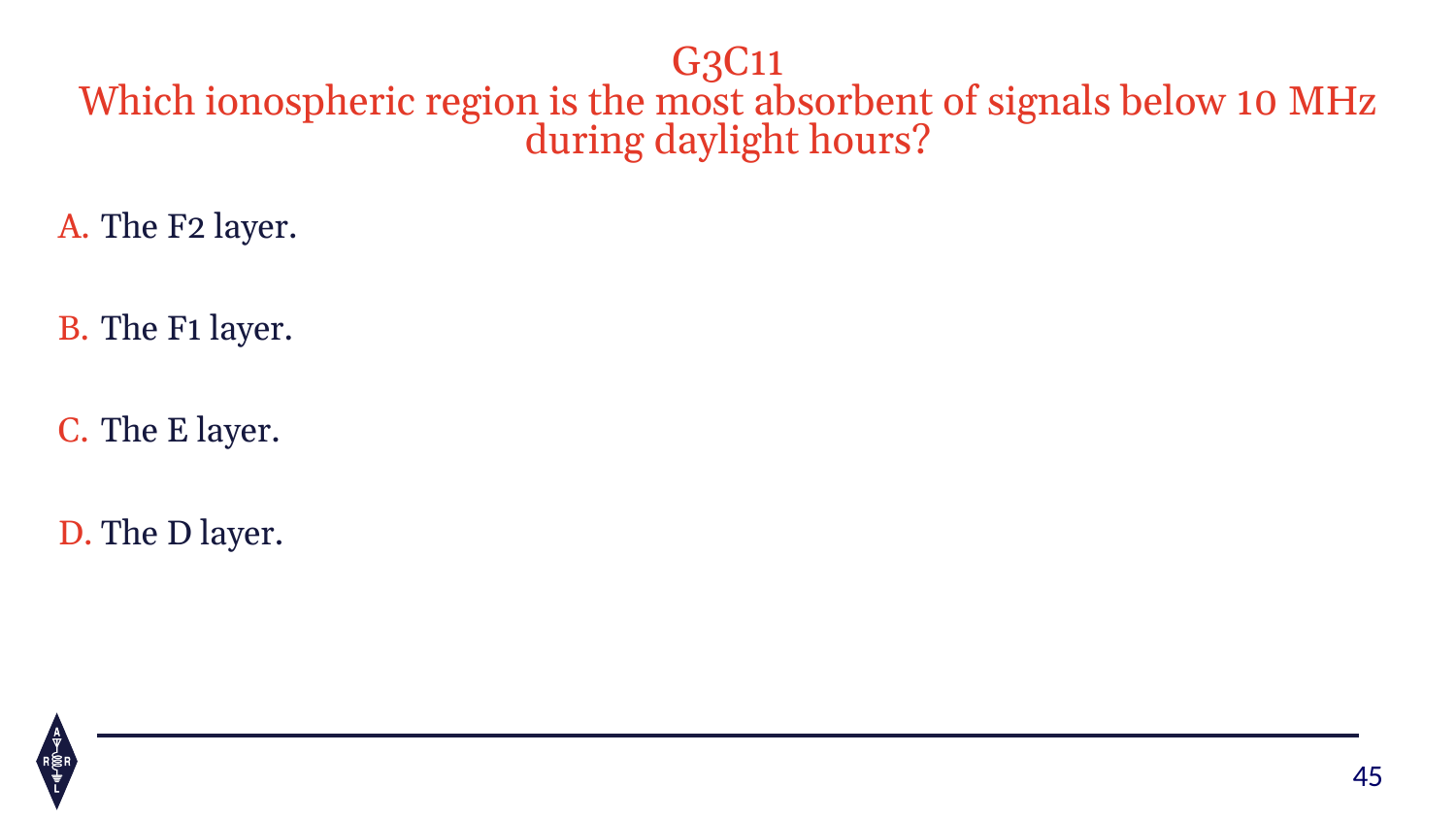

G3C11
Which ionospheric region is the most absorbent of signals below 10 MHz during daylight hours?
The F2 layer.

The F1 layer.

The E layer.

The D layer.
45